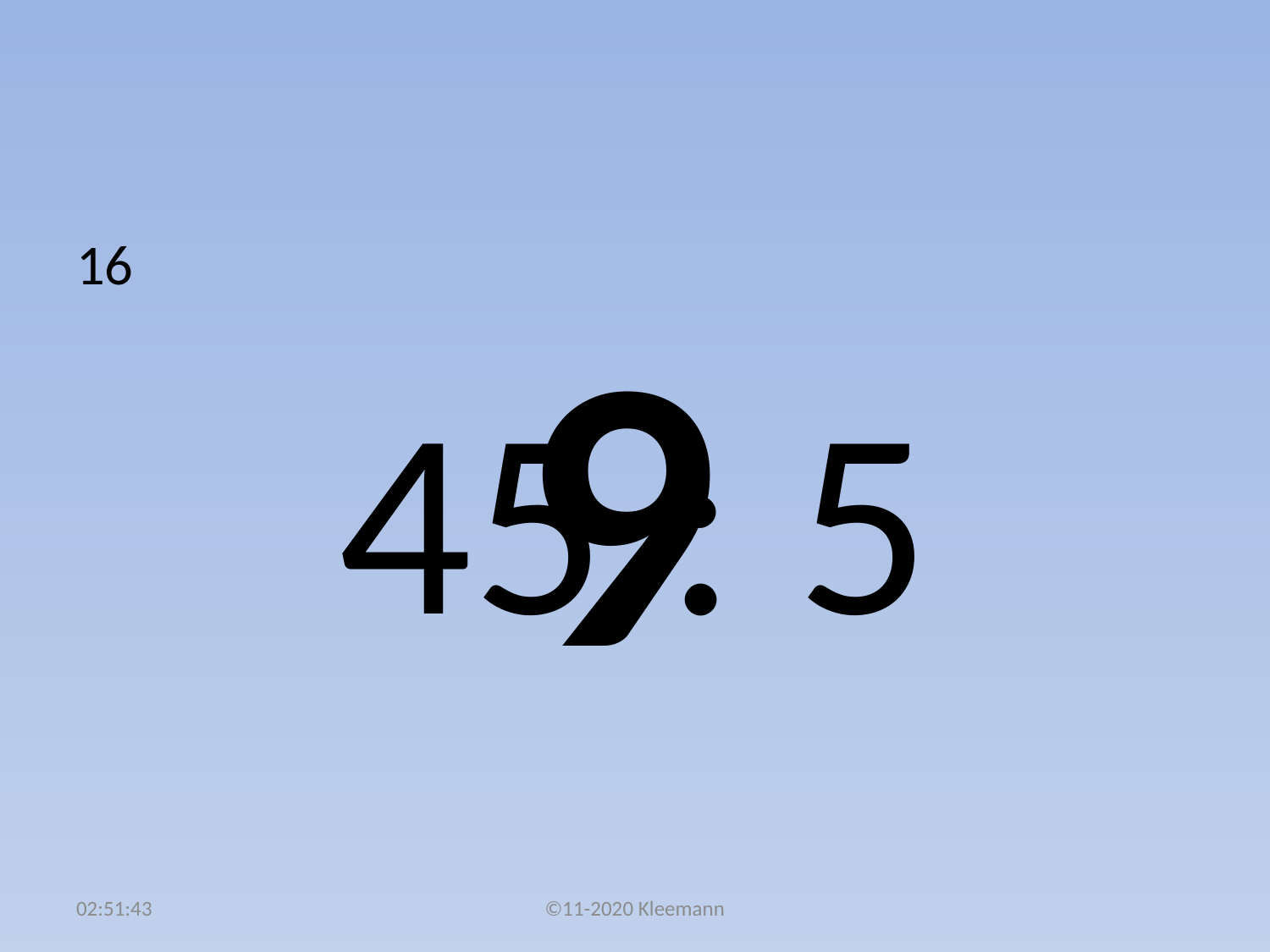

#
16
45 : 5
9
02:51:43
©11-2020 Kleemann